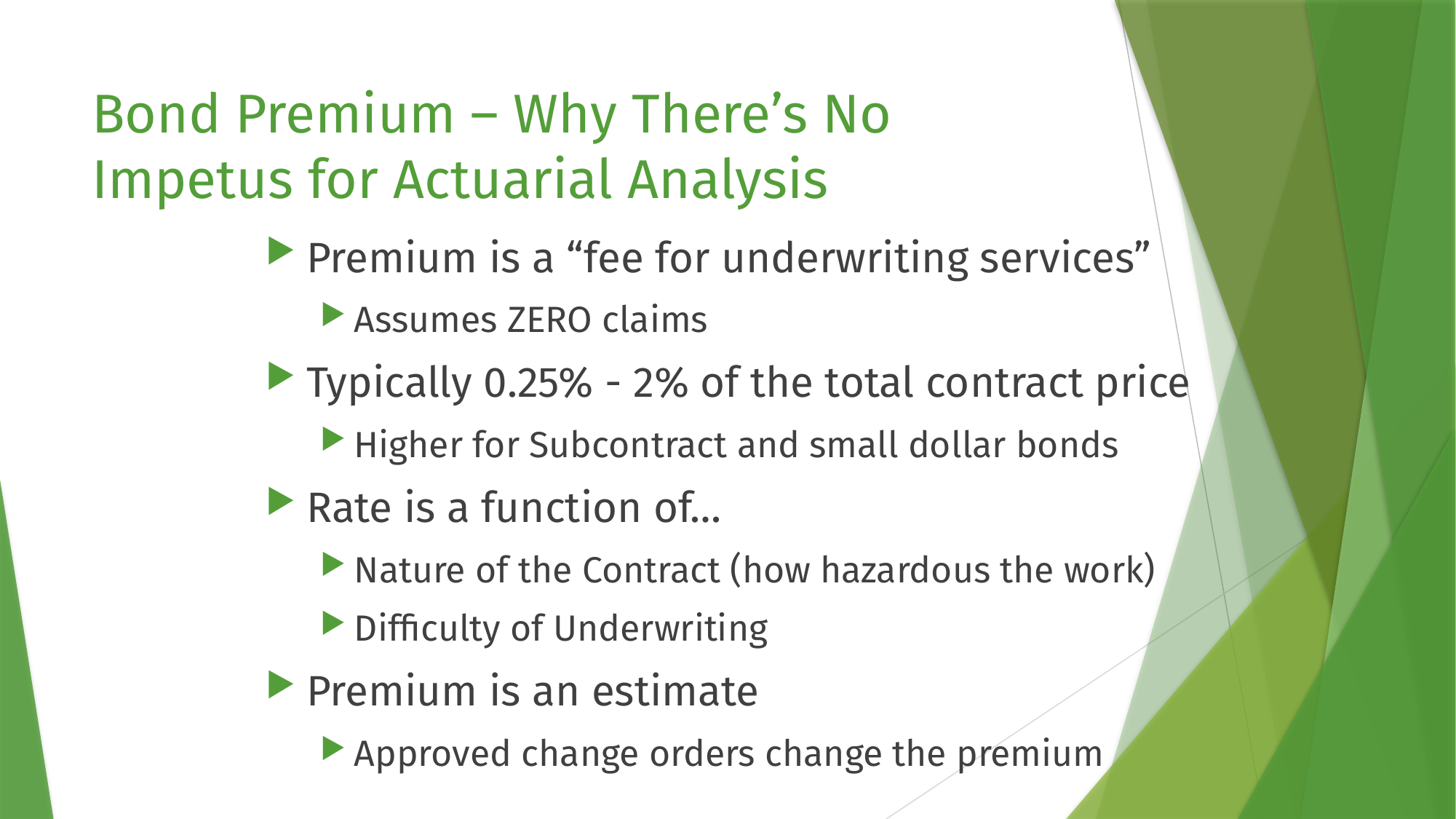

# Bond Premium – Why There’s No Impetus for Actuarial Analysis
Premium is a “fee for underwriting services”
Assumes ZERO claims
Typically 0.25% - 2% of the total contract price
Higher for Subcontract and small dollar bonds
Rate is a function of…
Nature of the Contract (how hazardous the work)
Difficulty of Underwriting
Premium is an estimate
Approved change orders change the premium